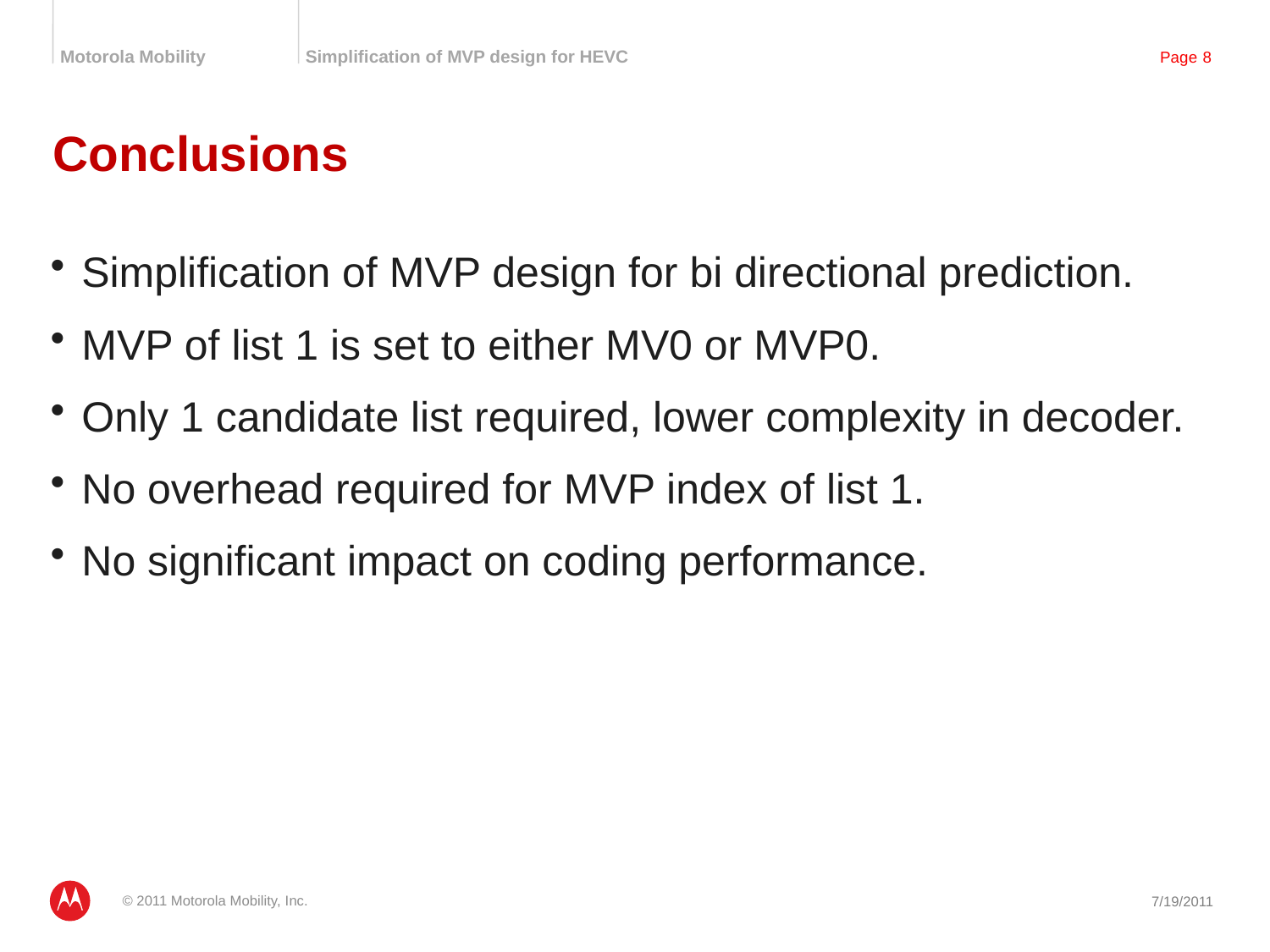

# Conclusions
Simplification of MVP design for bi directional prediction.
MVP of list 1 is set to either MV0 or MVP0.
Only 1 candidate list required, lower complexity in decoder.
No overhead required for MVP index of list 1.
No significant impact on coding performance.
© 2011 Motorola Mobility, Inc.
7/19/2011